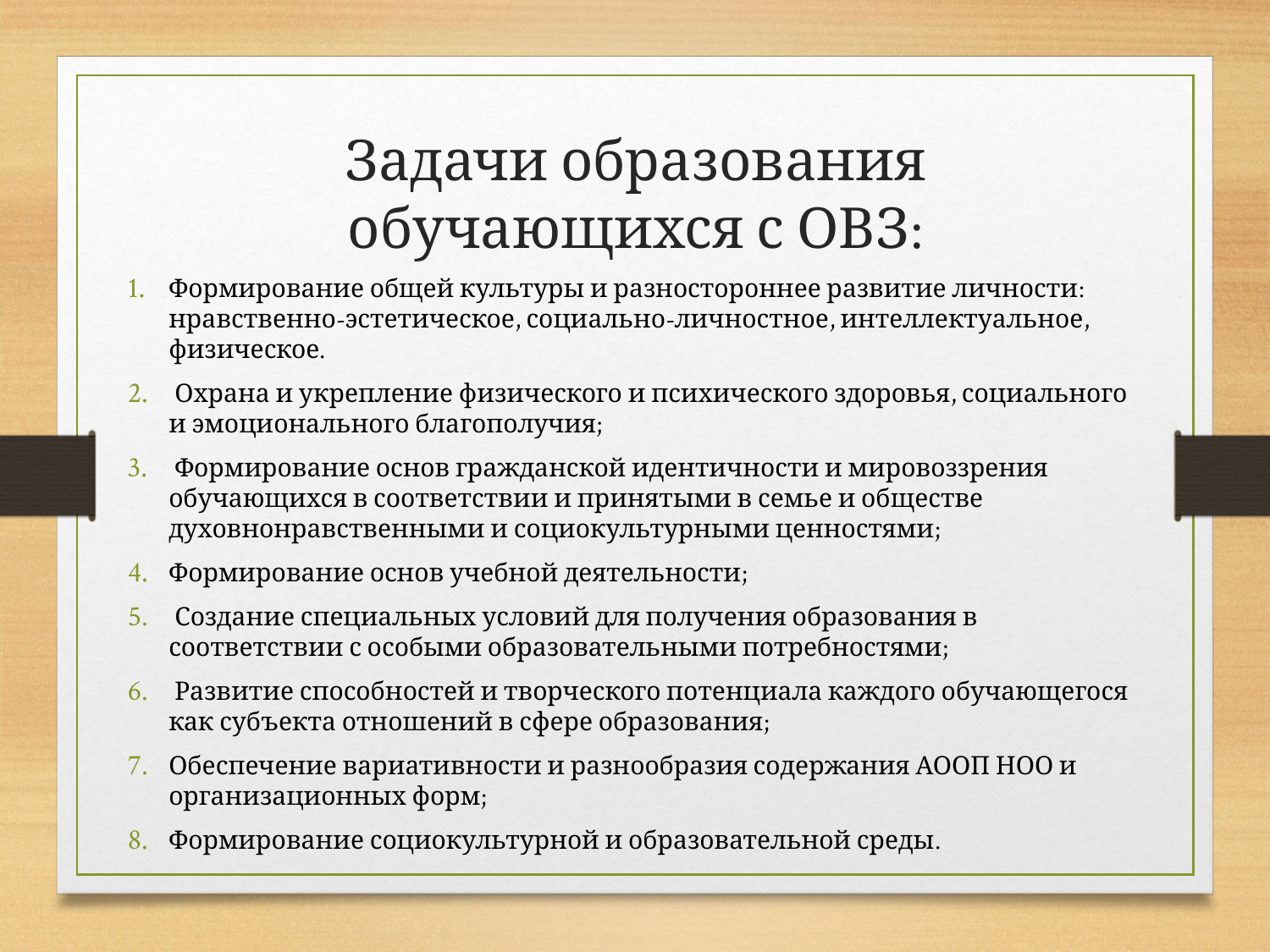

# Задачи образования обучающихся с ОВЗ:
Формирование общей культуры и разностороннее развитие личности: нравственно-эстетическое, социально-личностное, интеллектуальное, физическое.
 Охрана и укрепление физического и психического здоровья, социального и эмоционального благополучия;
 Формирование основ гражданской идентичности и мировоззрения обучающихся в соответствии и принятыми в семье и обществе духовнонравственными и социокультурными ценностями;
Формирование основ учебной деятельности;
 Создание специальных условий для получения образования в соответствии с особыми образовательными потребностями;
 Развитие способностей и творческого потенциала каждого обучающегося как субъекта отношений в сфере образования;
Обеспечение вариативности и разнообразия содержания АООП НОО и организационных форм;
Формирование социокультурной и образовательной среды.